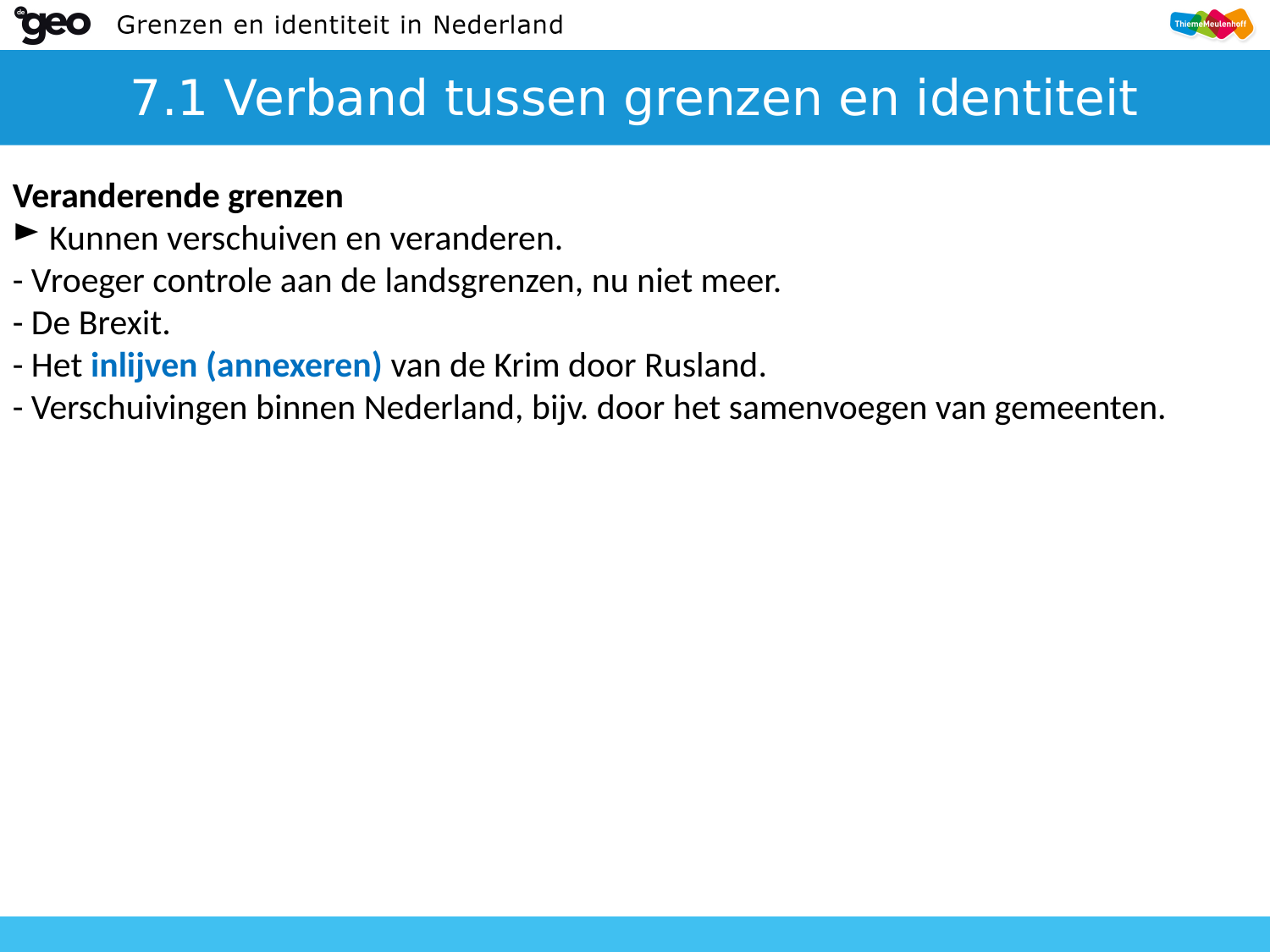

# 7.1 Verband tussen grenzen en identiteit
Veranderende grenzen
 Kunnen verschuiven en veranderen.
- Vroeger controle aan de landsgrenzen, nu niet meer.
- De Brexit.
- Het inlijven (annexeren) van de Krim door Rusland.
- Verschuivingen binnen Nederland, bijv. door het samenvoegen van gemeenten.